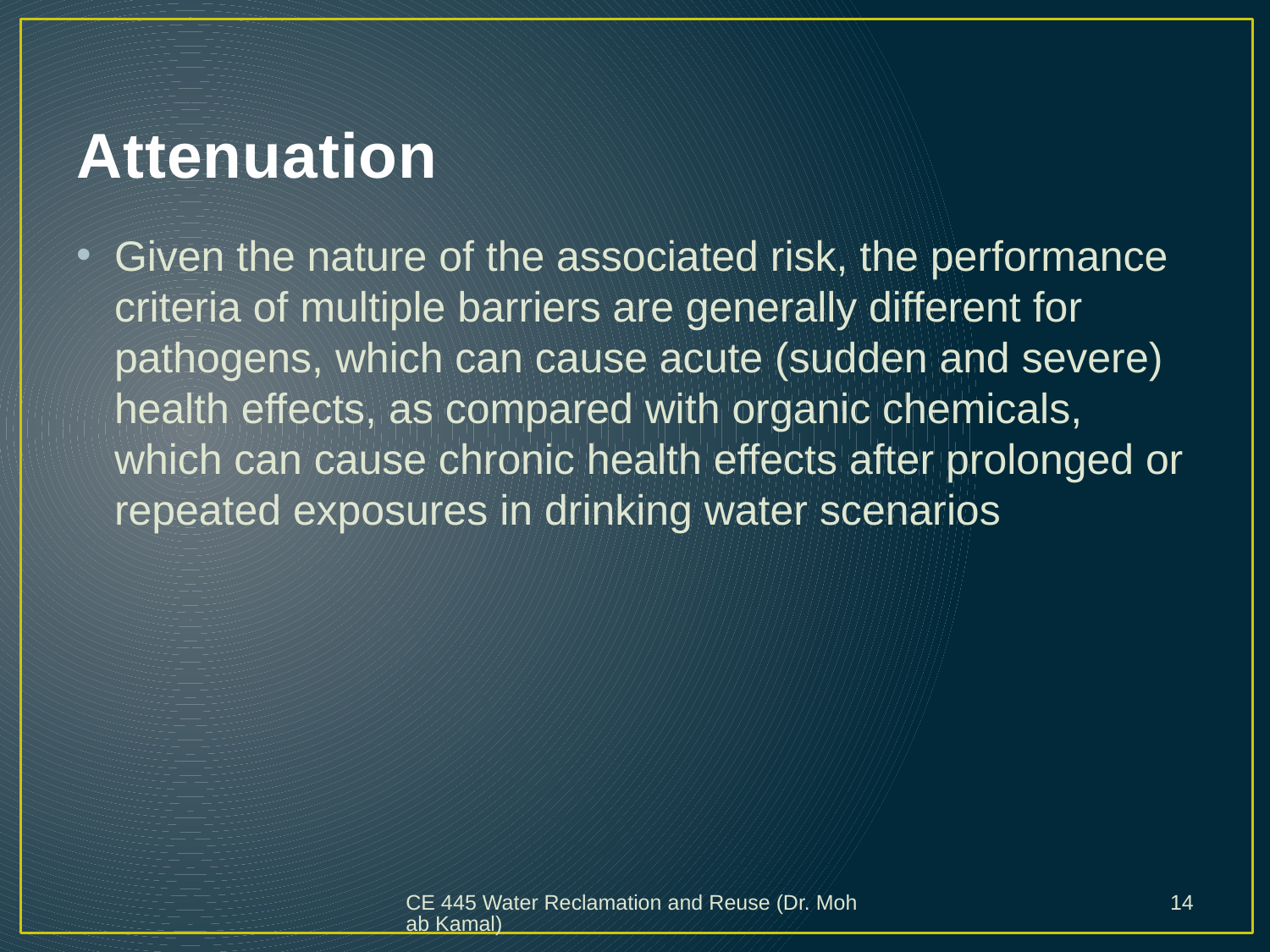

# Attenuation
Given the nature of the associated risk, the performance criteria of multiple barriers are generally different for pathogens, which can cause acute (sudden and severe) health effects, as compared with organic chemicals, which can cause chronic health effects after prolonged or repeated exposures in drinking water scenarios
CE 445 Water Reclamation and Reuse (Dr. Mohab Kamal)
14